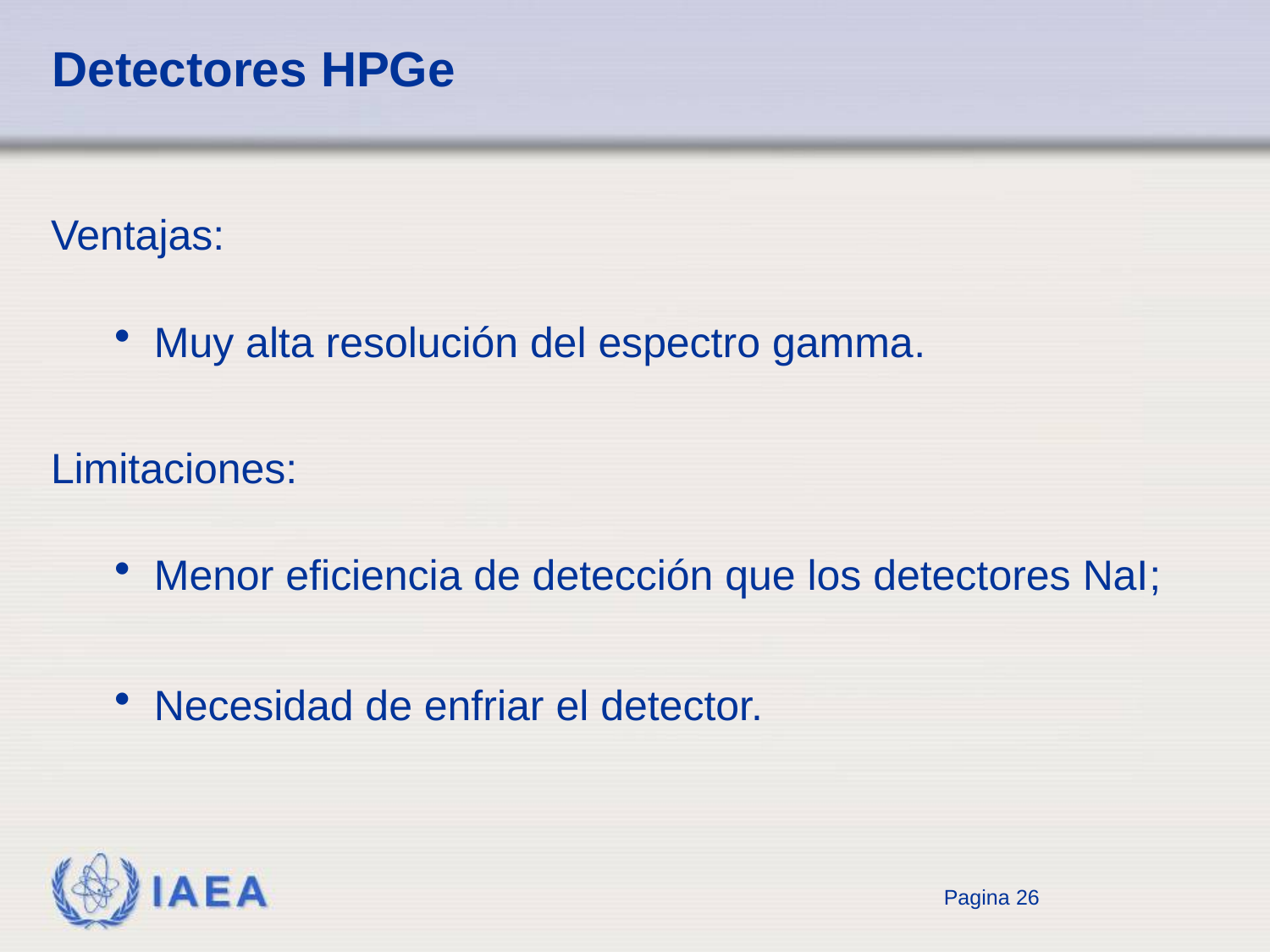

# Detectores HPGe
Ventajas:

Muy alta resolución del espectro gamma.

Limitaciones:

Menor eficiencia de detección que los detectores NaI;

Necesidad de enfriar el detector.